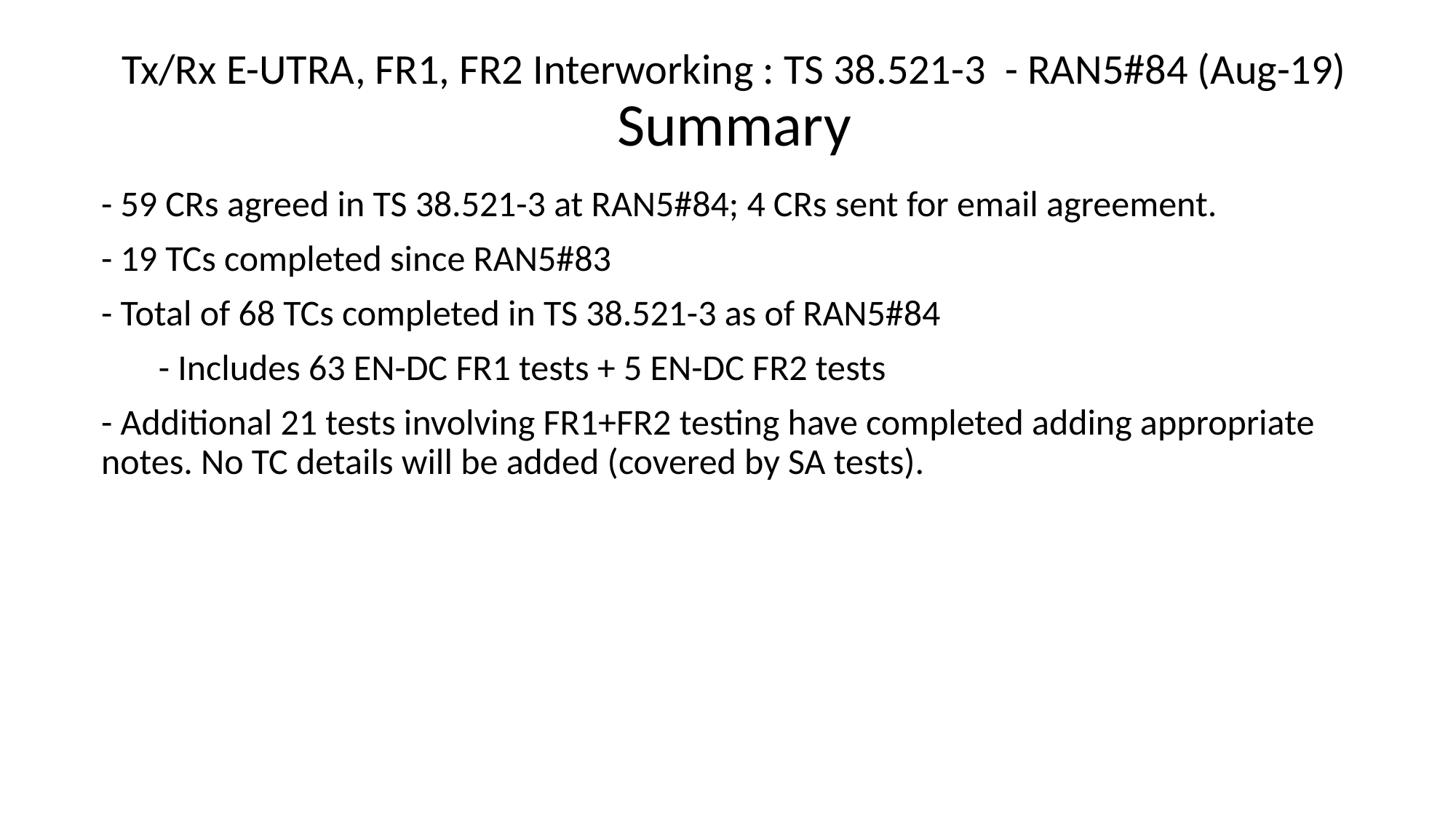

# Tx/Rx E-UTRA, FR1, FR2 Interworking : TS 38.521-3  - RAN5#84 (Aug-19) Summary
- 59 CRs agreed in TS 38.521-3 at RAN5#84; 4 CRs sent for email agreement.
- 19 TCs completed since RAN5#83
- Total of 68 TCs completed in TS 38.521-3 as of RAN5#84
       - Includes 63 EN-DC FR1 tests + 5 EN-DC FR2 tests
- Additional 21 tests involving FR1+FR2 testing have completed adding appropriate notes. No TC details will be added (covered by SA tests).